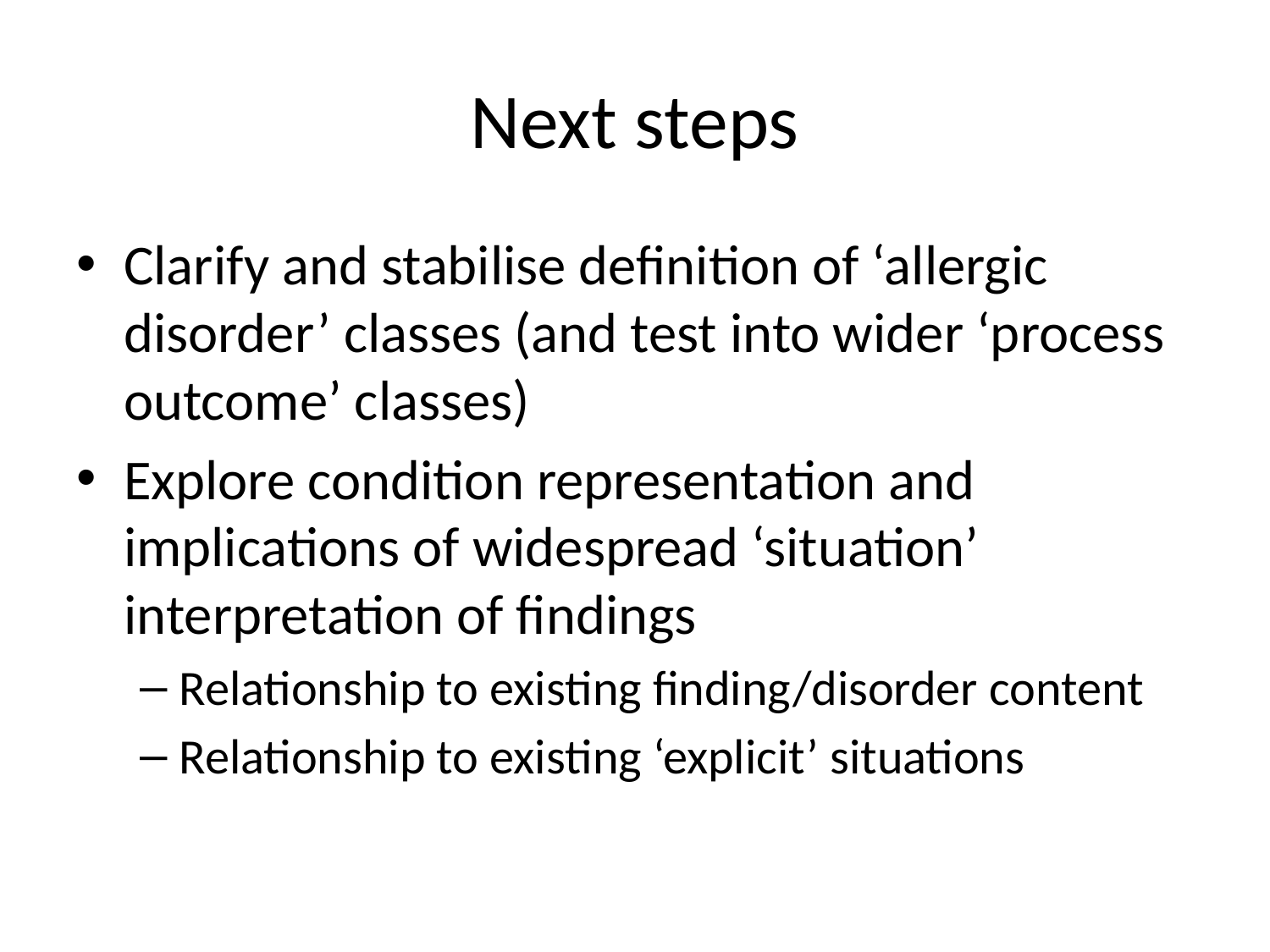

# Next steps
Clarify and stabilise definition of ‘allergic disorder’ classes (and test into wider ‘process outcome’ classes)
Explore condition representation and implications of widespread ‘situation’ interpretation of findings
Relationship to existing finding/disorder content
Relationship to existing ‘explicit’ situations